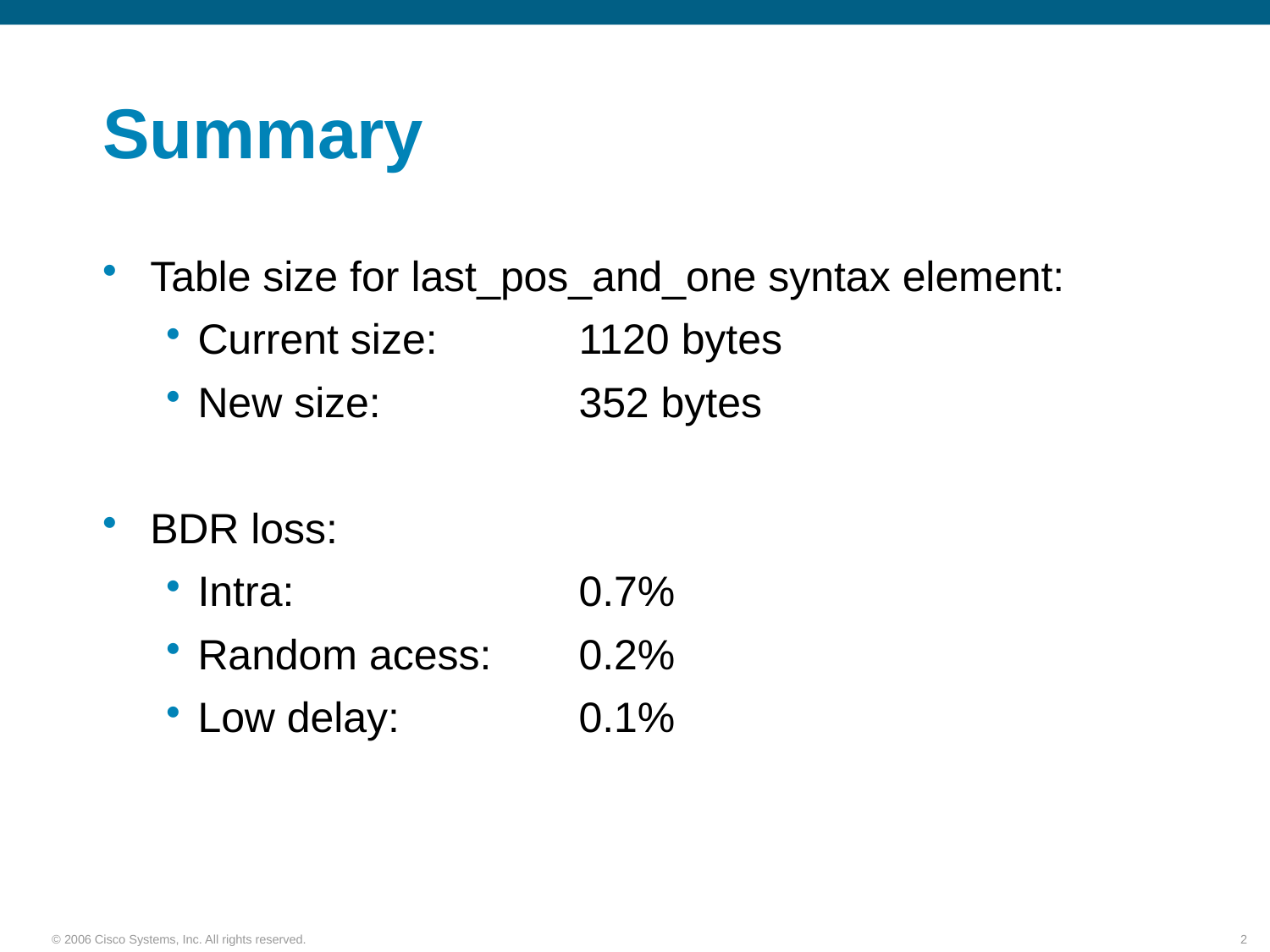

# Summary
Table size for last_pos_and_one syntax element:
Current size:		1120 bytes
New size: 		352 bytes

BDR loss:
Intra:			0.7%
Random acess:	0.2%
Low delay:		0.1%